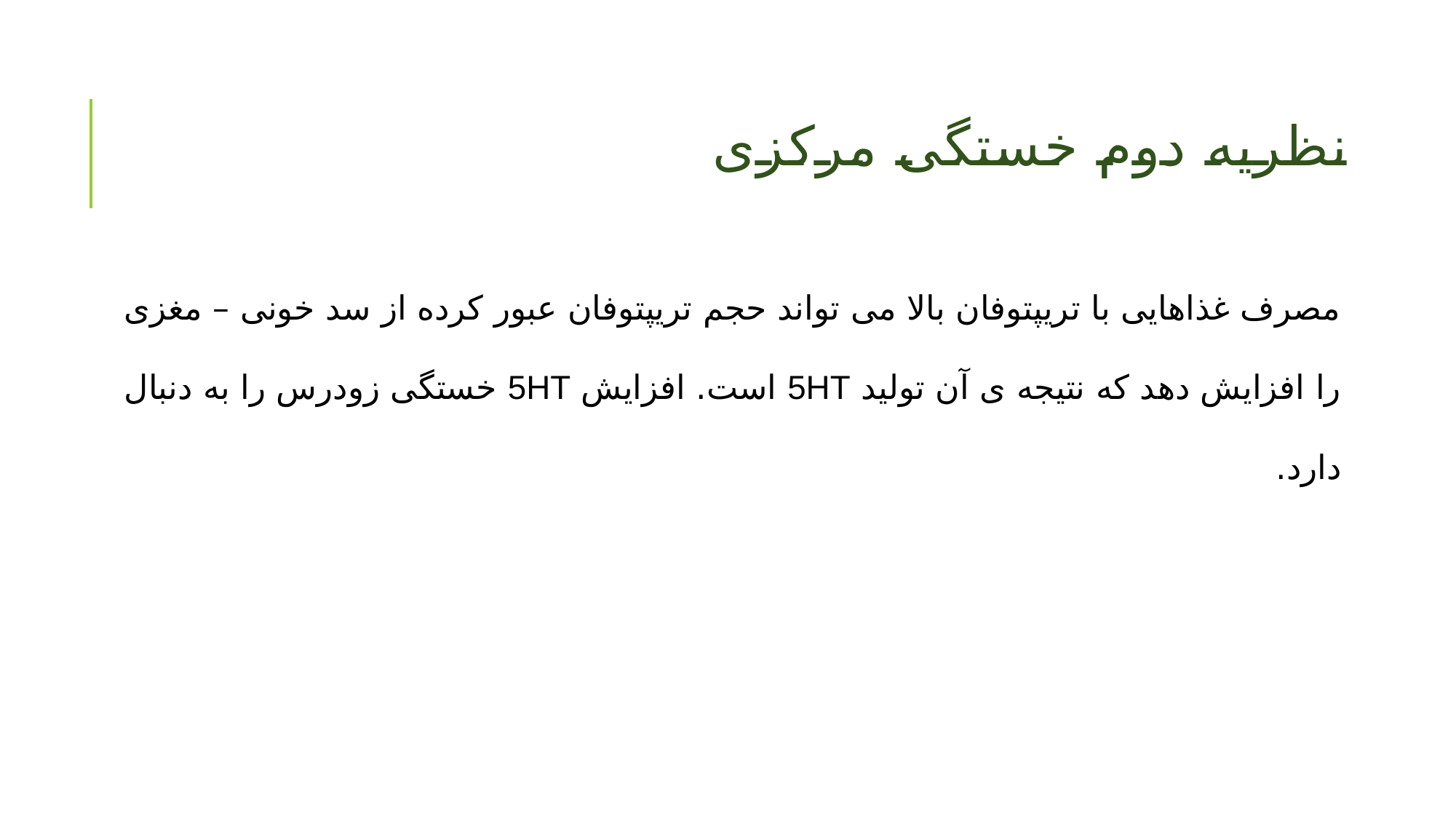

# نظریه دوم خستگی مرکزی
مصرف غذاهایی با تریپتوفان بالا می تواند حجم تریپتوفان عبور کرده از سد خونی – مغزی را افزایش دهد که نتیجه ی آن تولید 5HT است. افزایش 5HT خستگی زودرس را به دنبال دارد.